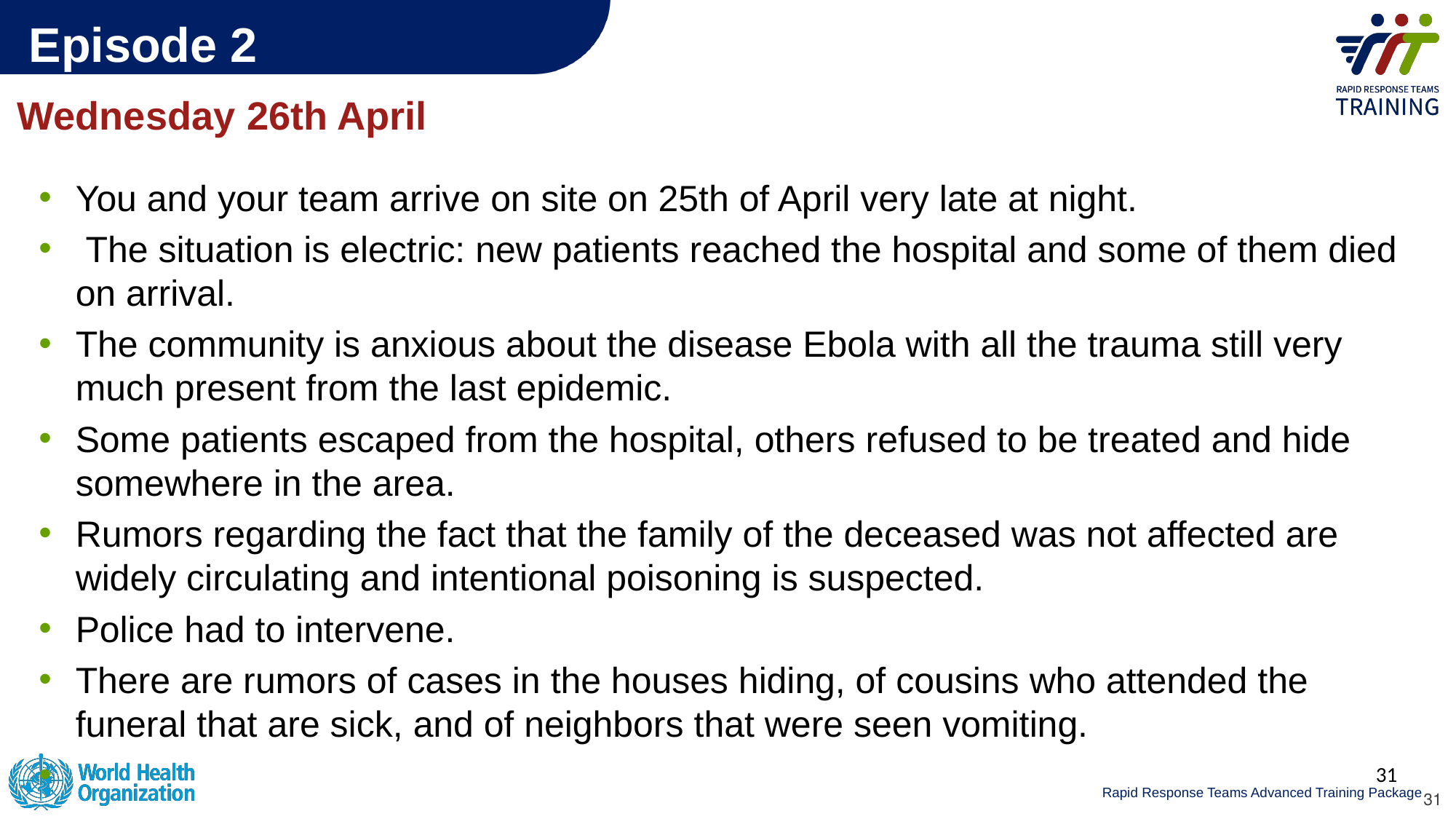

# Episode 2
Wednesday 26th April
You and your team arrive on site on 25th of April very late at night.
 The situation is electric: new patients reached the hospital and some of them died on arrival.
The community is anxious about the disease Ebola with all the trauma still very much present from the last epidemic.
Some patients escaped from the hospital, others refused to be treated and hide somewhere in the area.
Rumors regarding the fact that the family of the deceased was not affected are widely circulating and intentional poisoning is suspected.
Police had to intervene.
There are rumors of cases in the houses hiding, of cousins who attended the funeral that are sick, and of neighbors that were seen vomiting.

31